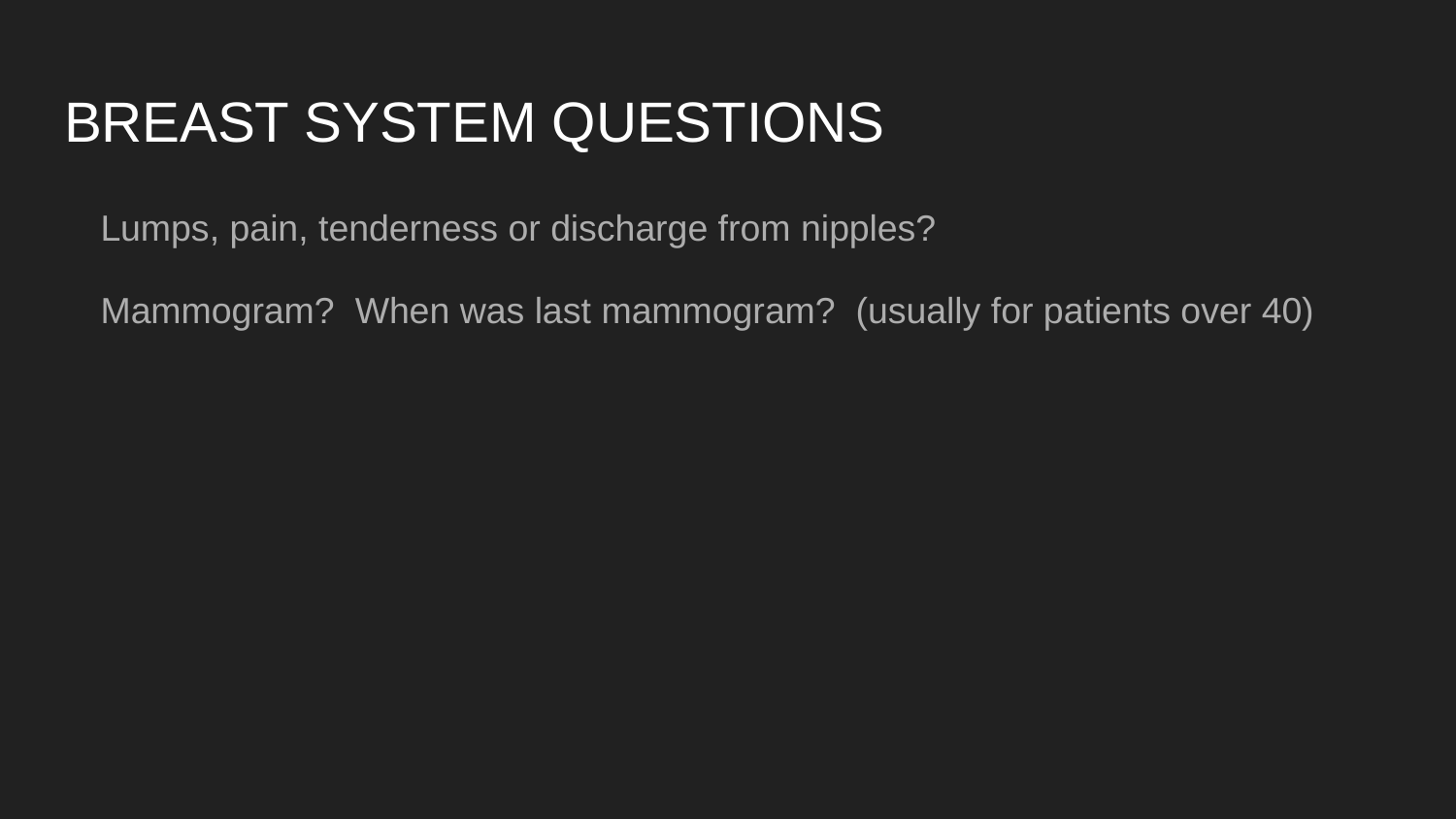

# BREAST SYSTEM QUESTIONS
Lumps, pain, tenderness or discharge from nipples?
Mammogram?  When was last mammogram?  (usually for patients over 40)